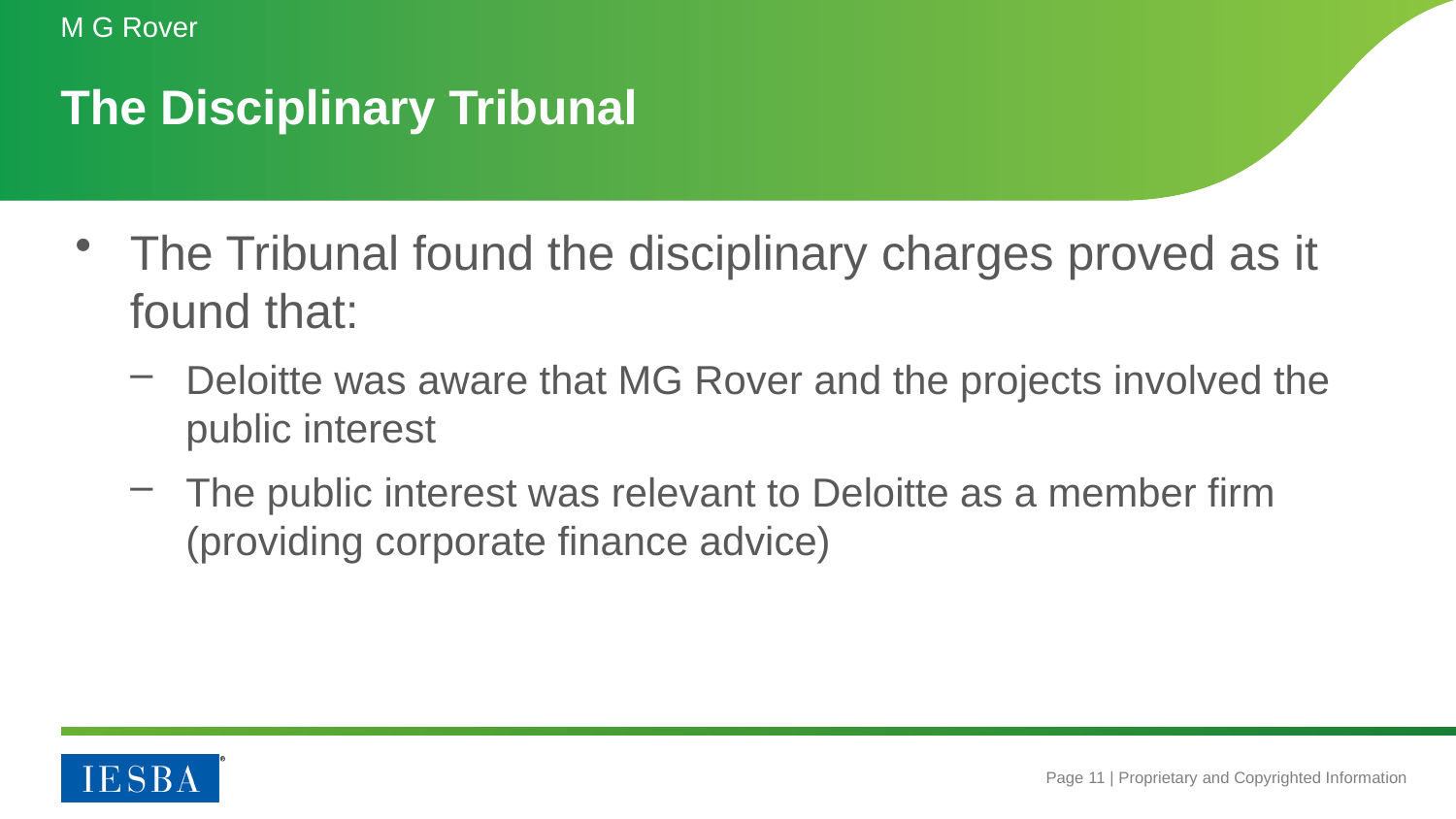

M G Rover
# The Disciplinary Tribunal
The Tribunal found the disciplinary charges proved as it found that:
Deloitte was aware that MG Rover and the projects involved the public interest
The public interest was relevant to Deloitte as a member firm (providing corporate finance advice)